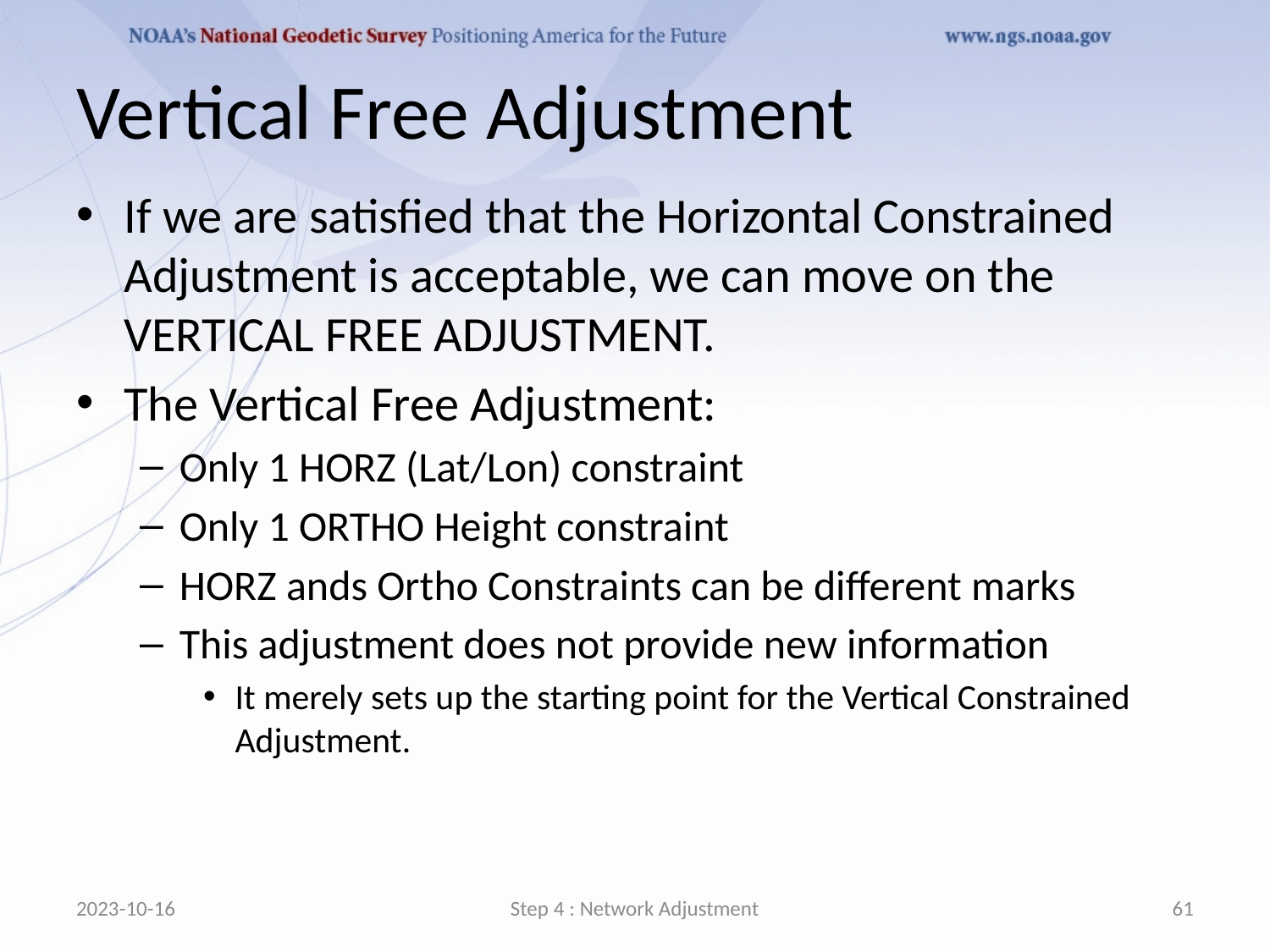

# Vertical Free Adjustment
If we are satisfied that the Horizontal Constrained Adjustment is acceptable, we can move on the VERTICAL FREE ADJUSTMENT.
The Vertical Free Adjustment:
Only 1 HORZ (Lat/Lon) constraint
Only 1 ORTHO Height constraint
HORZ ands Ortho Constraints can be different marks
This adjustment does not provide new information
It merely sets up the starting point for the Vertical Constrained Adjustment.
2023-10-16
Step 4 : Network Adjustment
61